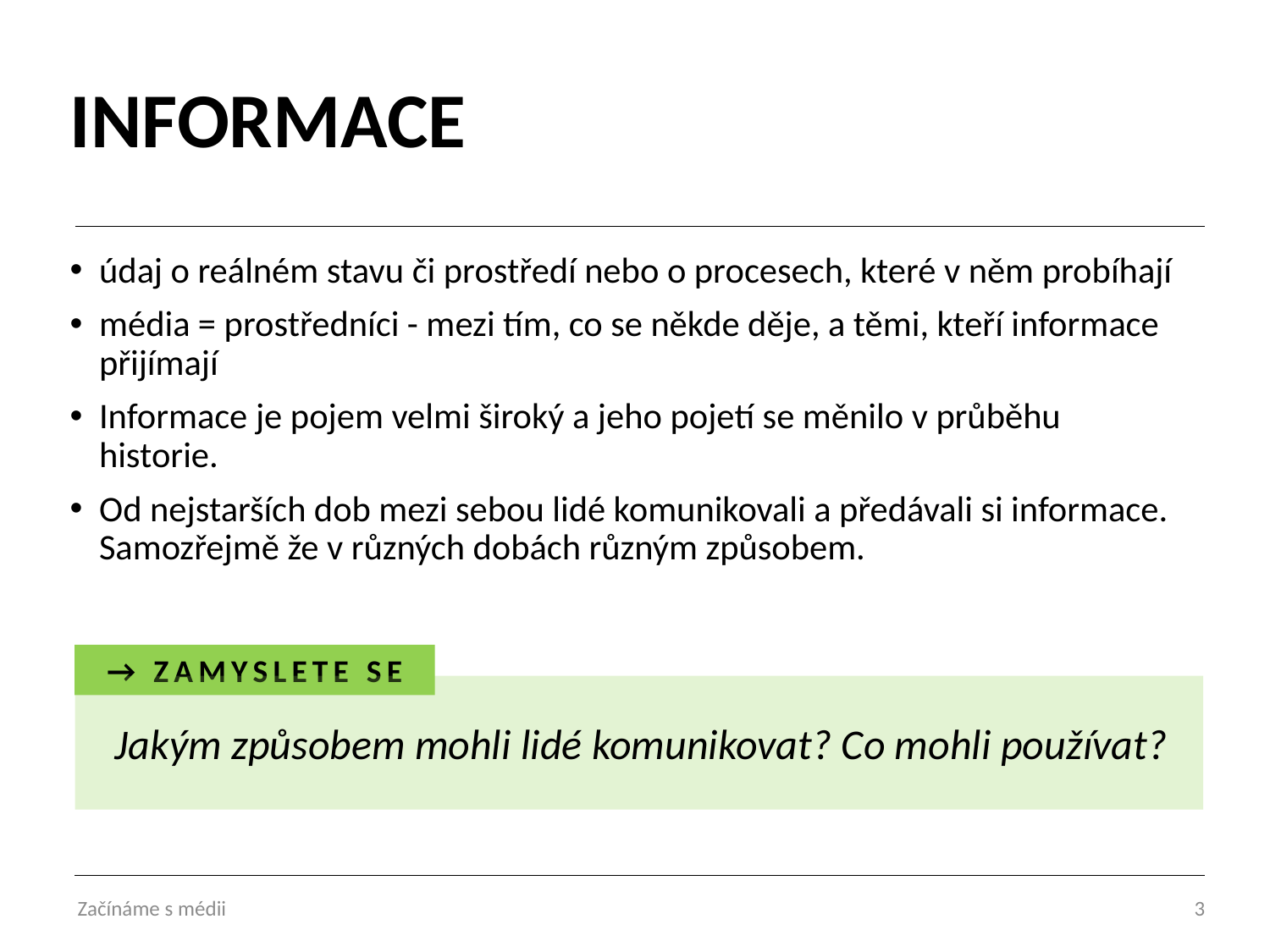

# INFORMACE
údaj o reálném stavu či prostředí nebo o procesech, které v něm probíhají
média = prostředníci - mezi tím, co se někde děje, a těmi, kteří informace přijímají
Informace je pojem velmi široký a jeho pojetí se měnilo v průběhu historie.
Od nejstarších dob mezi sebou lidé komunikovali a předávali si informace. Samozřejmě že v různých dobách různým způsobem.

→ ZAMYSLETE SE

Jakým způsobem mohli lidé komunikovat? Co mohli používat?
Začínáme s médii
3